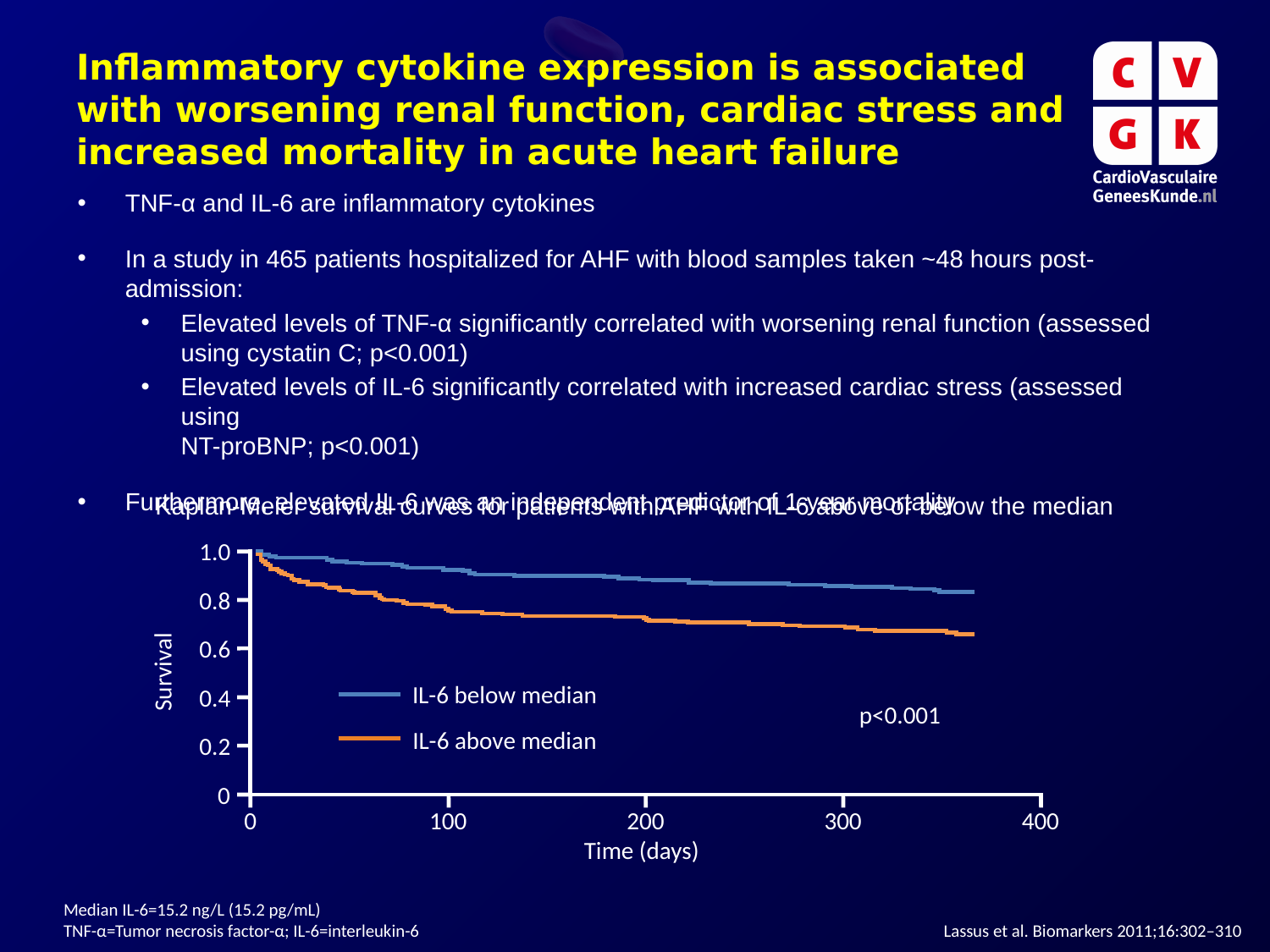

# Inflammatory cytokine expression is associated with worsening renal function, cardiac stress and increased mortality in acute heart failure
TNF-α and IL-6 are inflammatory cytokines
In a study in 465 patients hospitalized for AHF with blood samples taken ~48 hours post-admission:
Elevated levels of TNF-α significantly correlated with worsening renal function (assessed using cystatin C; p<0.001)
Elevated levels of IL-6 significantly correlated with increased cardiac stress (assessed using
NT-proBNP; p<0.001)
Furthermore, elevated IL-6 was an independent predictor of 1-year mortality
Kaplan-Meier survival curves for patients with AHF with IL-6 above or below the median
1.0

0.8
0.6
Survival
IL-6 below median
0.4
p<0.001
IL-6 above median
0.2
0
	0	100	200	300	400
Time (days)
Median IL-6=15.2 ng/L (15.2 pg/mL)
TNF-α=Tumor necrosis factor-α; IL-6=interleukin-6
Lassus et al. Biomarkers 2011;16:302–310